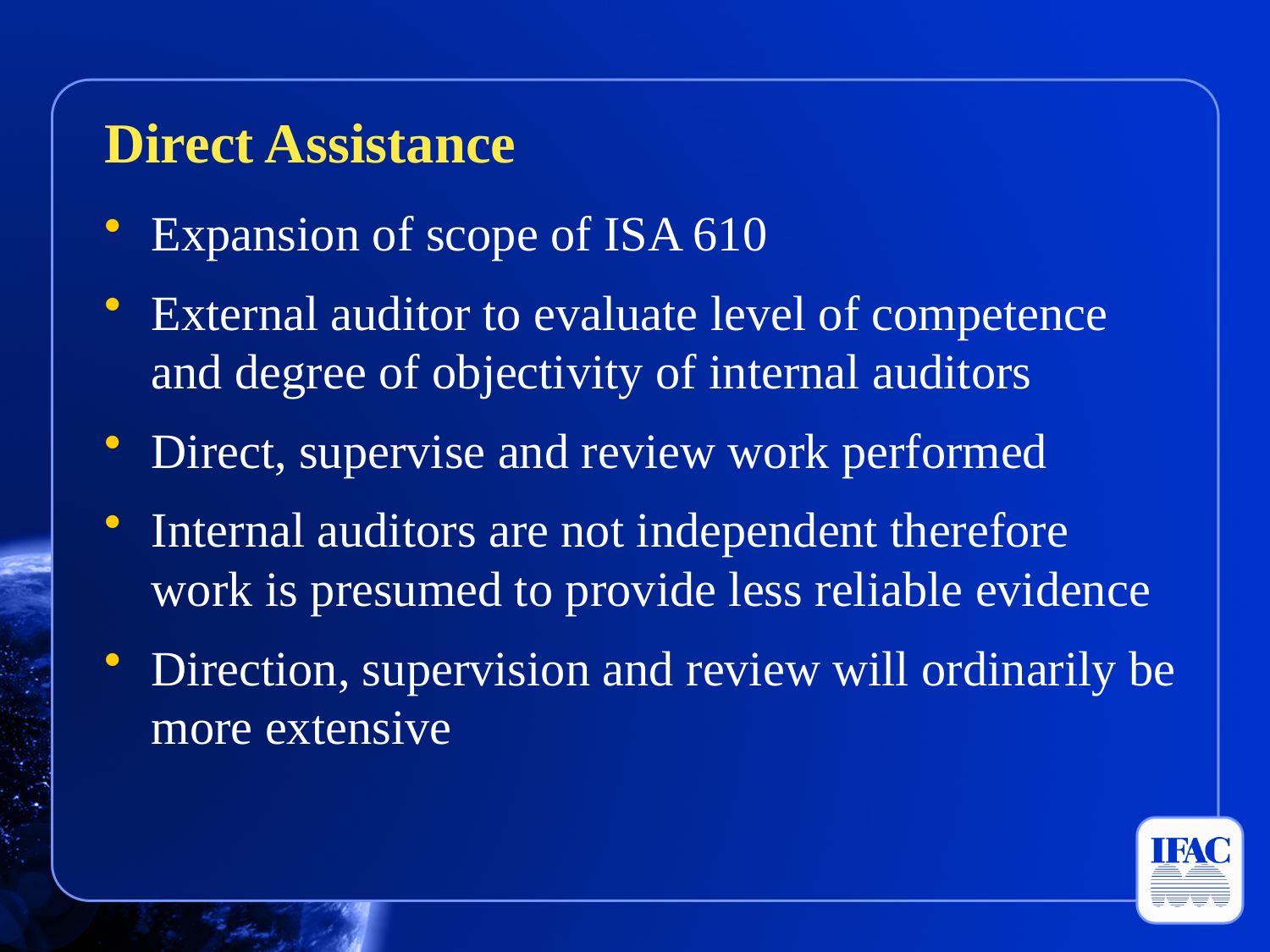

Direct Assistance
Expansion of scope of ISA 610
External auditor to evaluate level of competence and degree of objectivity of internal auditors
Direct, supervise and review work performed
Internal auditors are not independent therefore work is presumed to provide less reliable evidence
Direction, supervision and review will ordinarily be more extensive